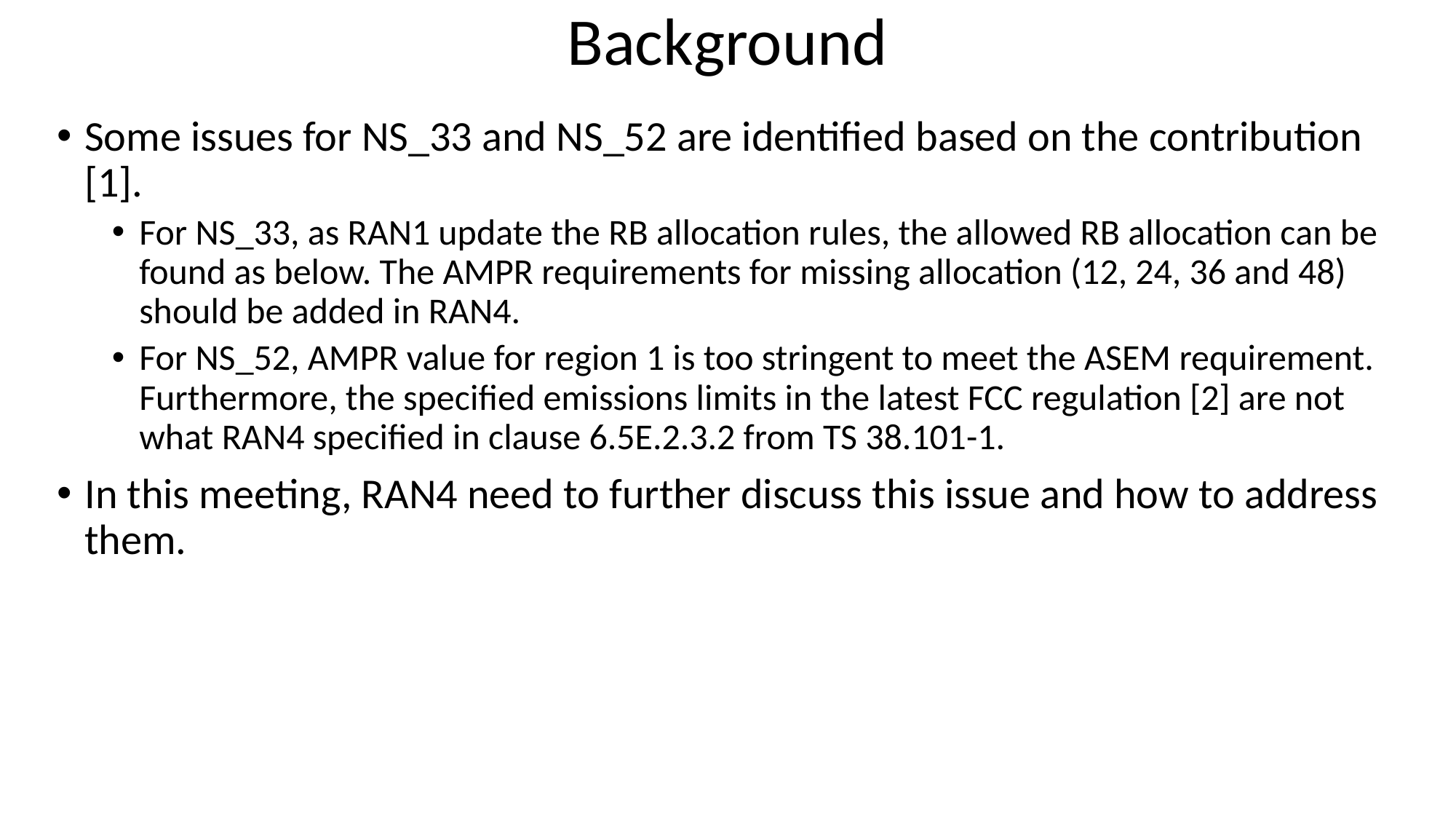

# Background
Some issues for NS_33 and NS_52 are identified based on the contribution [1].
For NS_33, as RAN1 update the RB allocation rules, the allowed RB allocation can be found as below. The AMPR requirements for missing allocation (12, 24, 36 and 48) should be added in RAN4.
For NS_52, AMPR value for region 1 is too stringent to meet the ASEM requirement. Furthermore, the specified emissions limits in the latest FCC regulation [2] are not what RAN4 specified in clause 6.5E.2.3.2 from TS 38.101-1.
In this meeting, RAN4 need to further discuss this issue and how to address them.